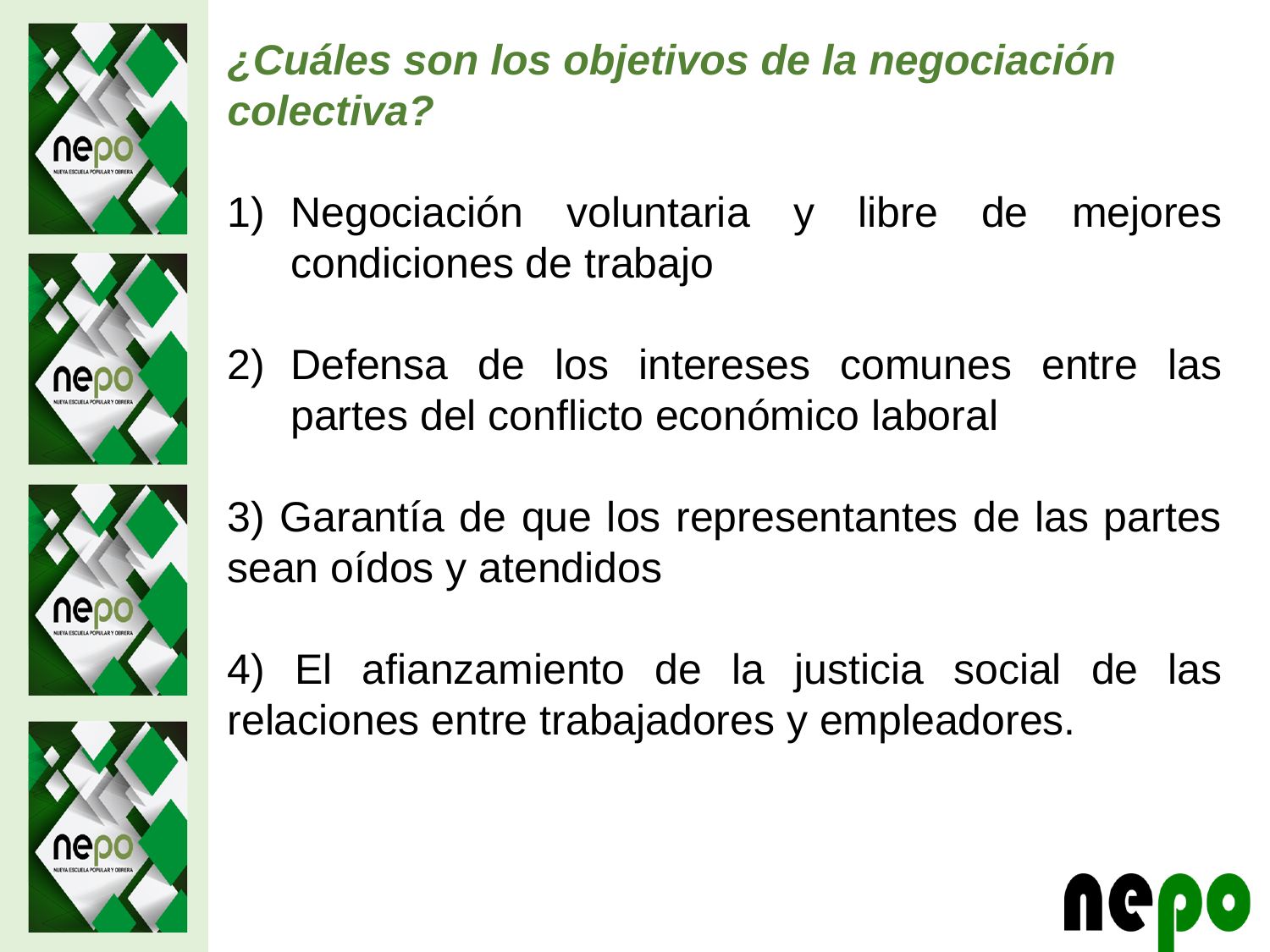

¿Cuáles son los objetivos de la negociación colectiva?

Negociación voluntaria y libre de mejores condiciones de trabajo

Defensa de los intereses comunes entre las partes del conflicto económico laboral

3) Garantía de que los representantes de las partes sean oídos y atendidos

4) El afianzamiento de la justicia social de las relaciones entre trabajadores y empleadores.